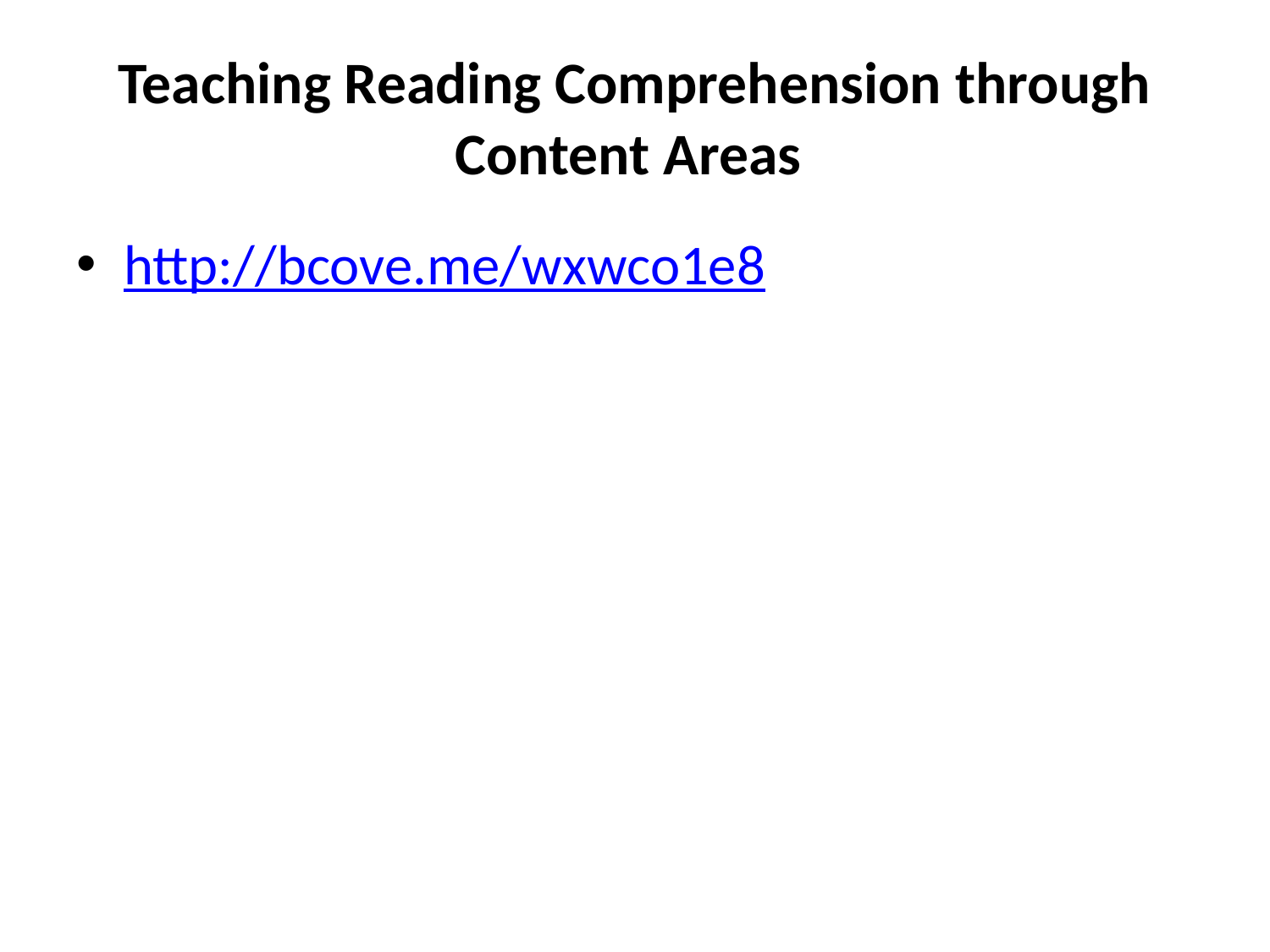

# Teaching Reading Comprehension through Content Areas
http://bcove.me/wxwco1e8